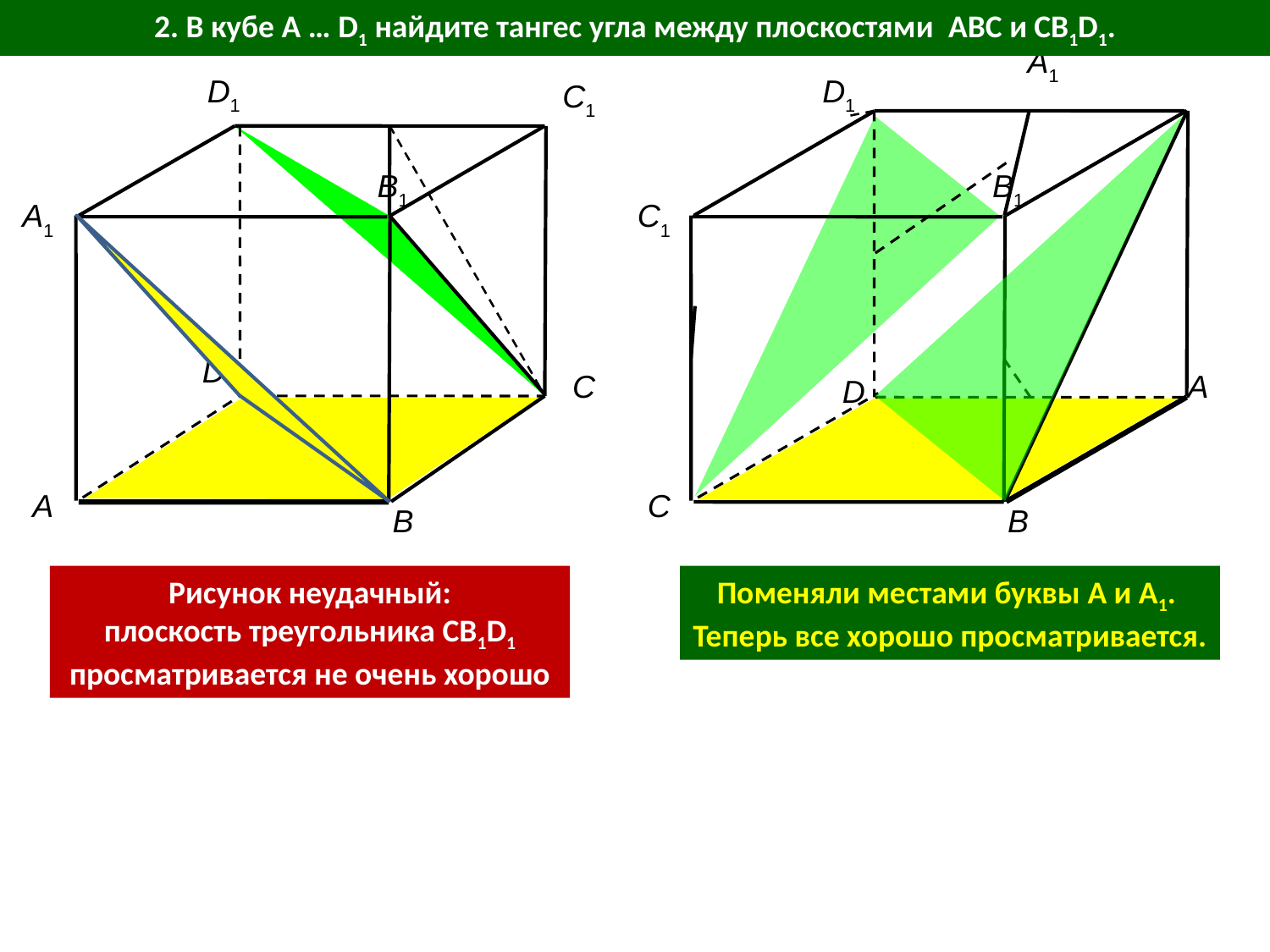

2. В кубе А … D1 найдите тангес угла между плоскостями  ABC и CB1D1.
A1
D1

B1
C1

A
D

C
B

D1
C1

B1
A1

D
C

A
B

Рисунок неудачный:
плоскость треугольника CB1D1 просматривается не очень хорошо
Поменяли местами буквы A и A1.  Теперь все хорошо просматривается.